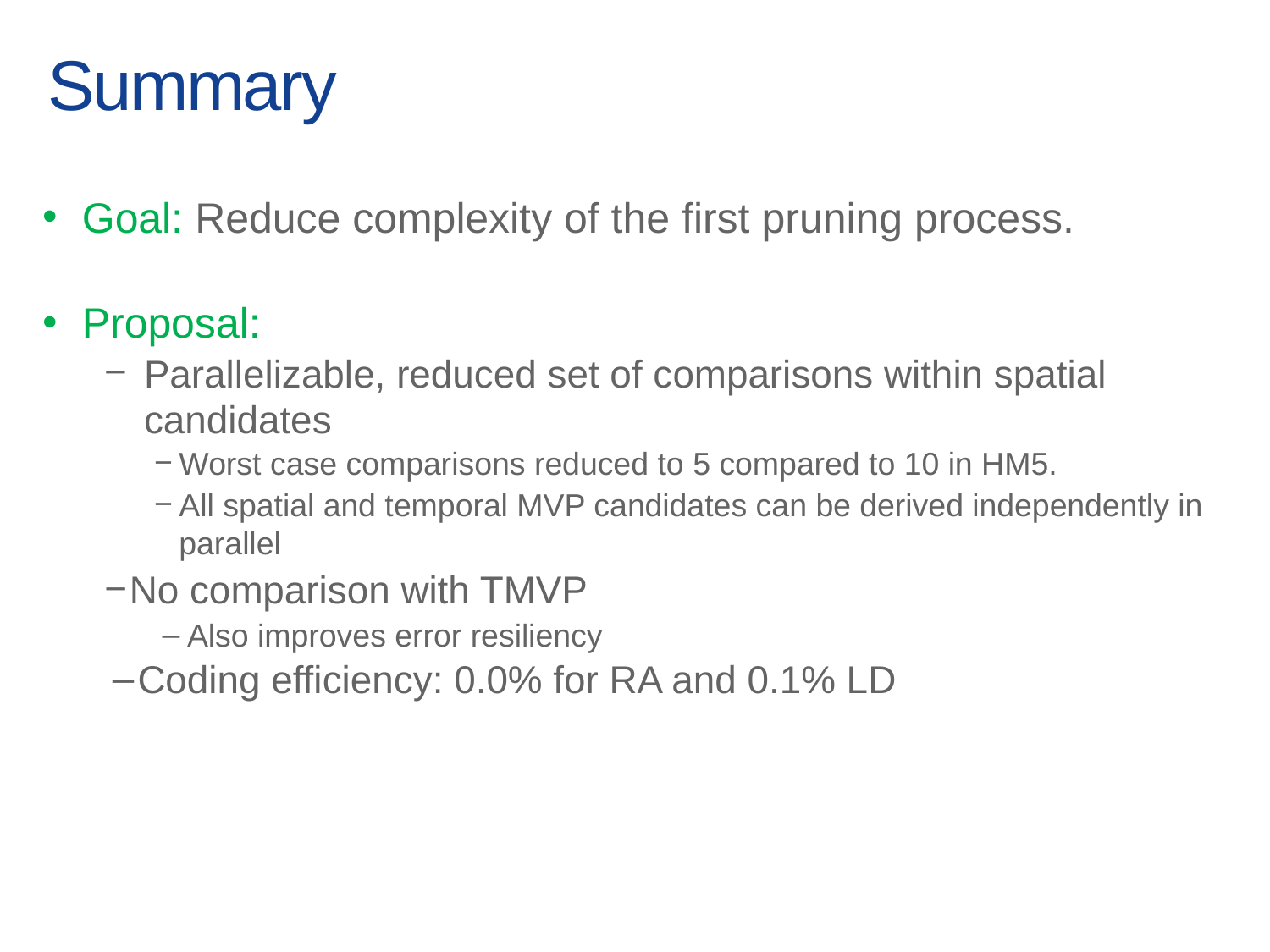

# Summary
Goal: Reduce complexity of the first pruning process.

Proposal:
Parallelizable, reduced set of comparisons within spatial candidates
Worst case comparisons reduced to 5 compared to 10 in HM5.
All spatial and temporal MVP candidates can be derived independently in parallel
No comparison with TMVP
Also improves error resiliency
Coding efficiency: 0.0% for RA and 0.1% LD